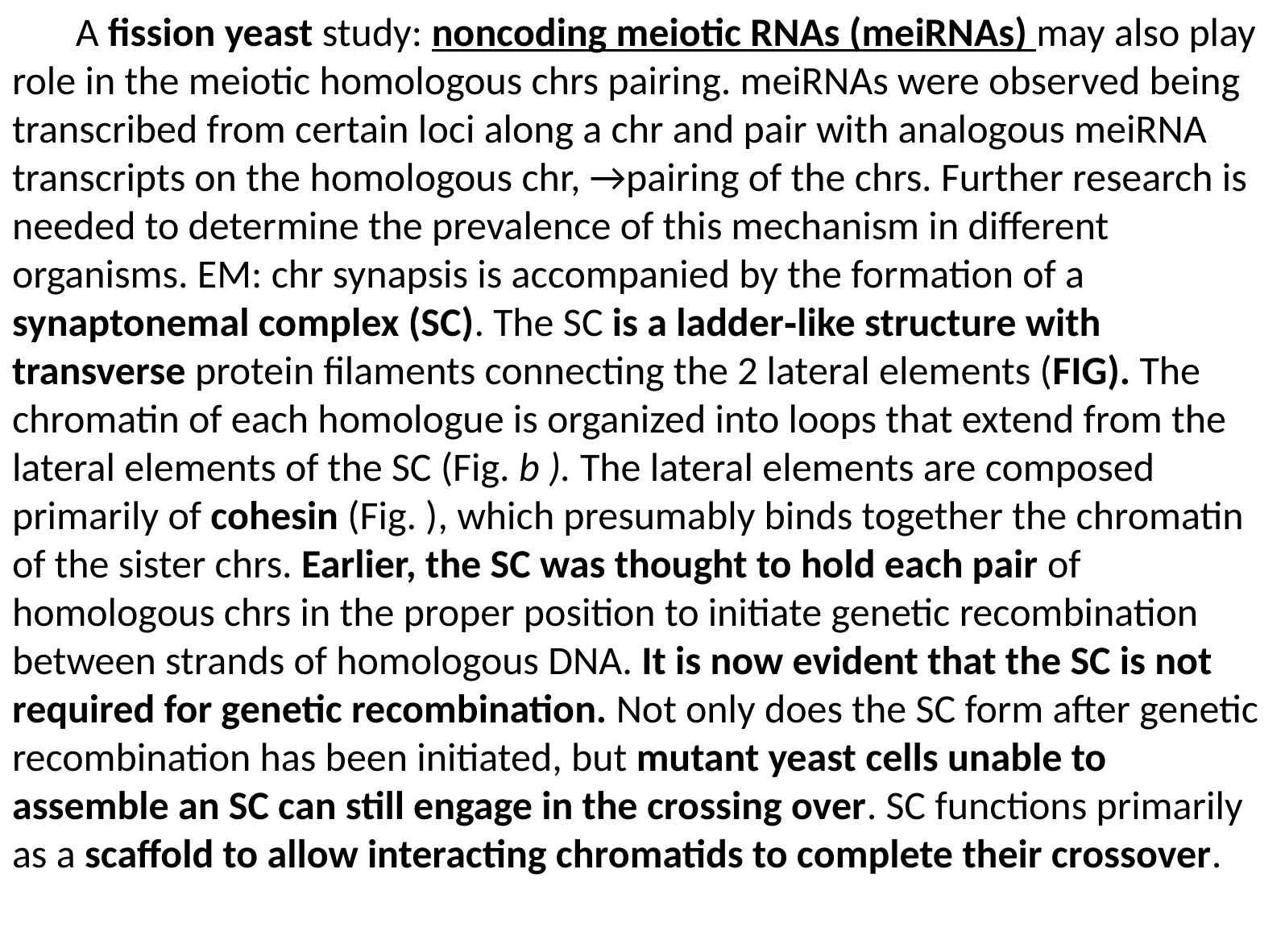

A fission yeast study: noncoding meiotic RNAs (meiRNAs) may also play role in the meiotic homologous chrs pairing. meiRNAs were observed being transcribed from certain loci along a chr and pair with analogous meiRNA transcripts on the homologous chr, →pairing of the chrs. Further research is needed to determine the prevalence of this mechanism in different organisms. EM: chr synapsis is accompanied by the formation of a
synaptonemal complex (SC). The SC is a ladder‐like structure with transverse protein filaments connecting the 2 lateral elements (FIG). The chromatin of each homologue is organized into loops that extend from the lateral elements of the SC (Fig. b ). The lateral elements are composed primarily of cohesin (Fig. ), which presumably binds together the chromatin of the sister chrs. Earlier, the SC was thought to hold each pair of homologous chrs in the proper position to initiate genetic recombination between strands of homologous DNA. It is now evident that the SC is not required for genetic recombination. Not only does the SC form after genetic recombination has been initiated, but mutant yeast cells unable to assemble an SC can still engage in the crossing over. SC functions primarily as a scaffold to allow interacting chromatids to complete their crossover.